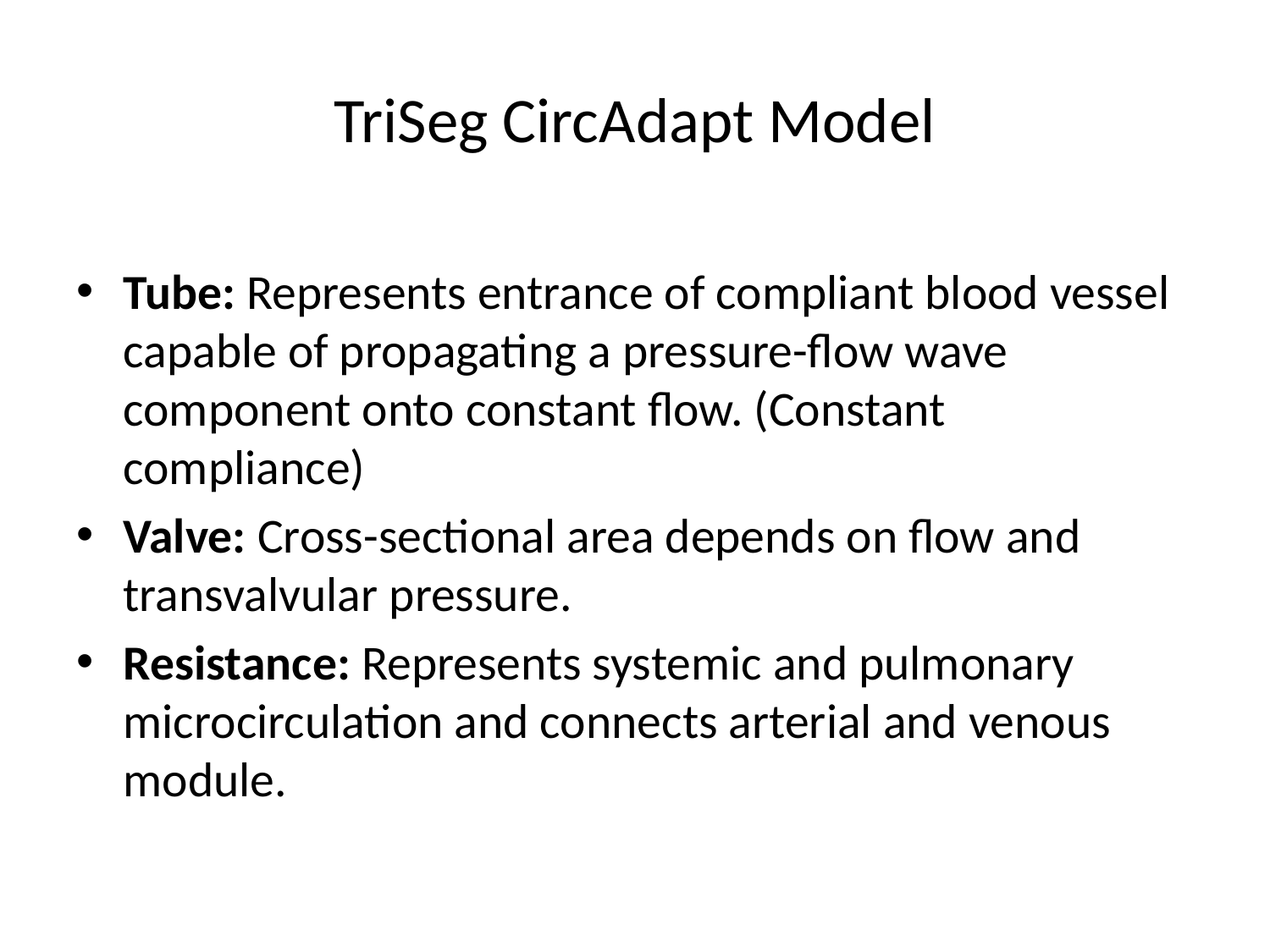

# TriSeg CircAdapt Model
Tube: Represents entrance of compliant blood vessel capable of propagating a pressure-flow wave component onto constant flow. (Constant compliance)
Valve: Cross-sectional area depends on flow and transvalvular pressure.
Resistance: Represents systemic and pulmonary microcirculation and connects arterial and venous module.